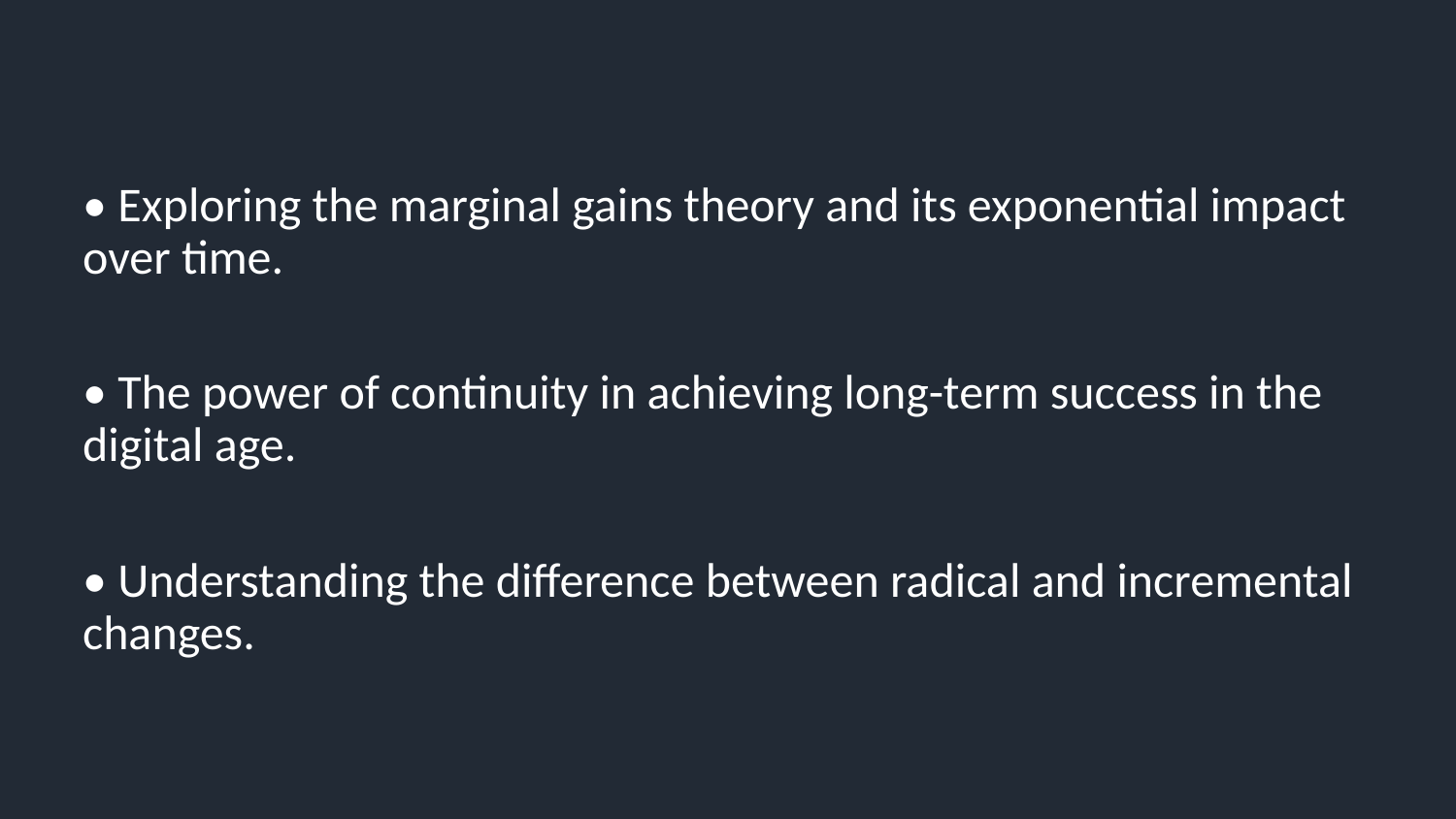

• Exploring the marginal gains theory and its exponential impact over time.

• The power of continuity in achieving long-term success in the digital age.

• Understanding the difference between radical and incremental changes.